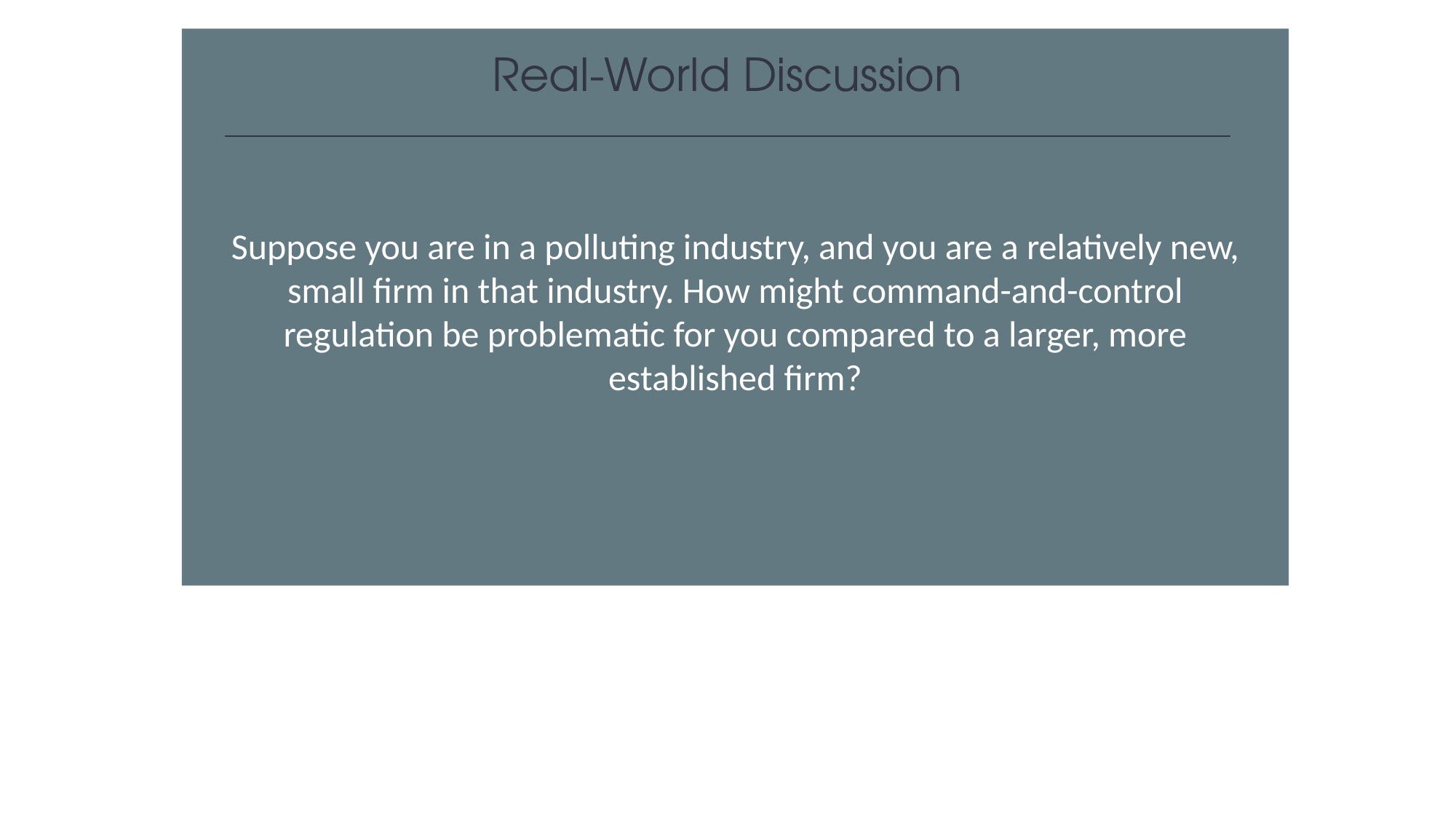

Real-World Discussion

Suppose you are in a polluting industry, and you are a relatively new, small firm in that industry. How might command-and-control regulation be problematic for you compared to a larger, more established firm?